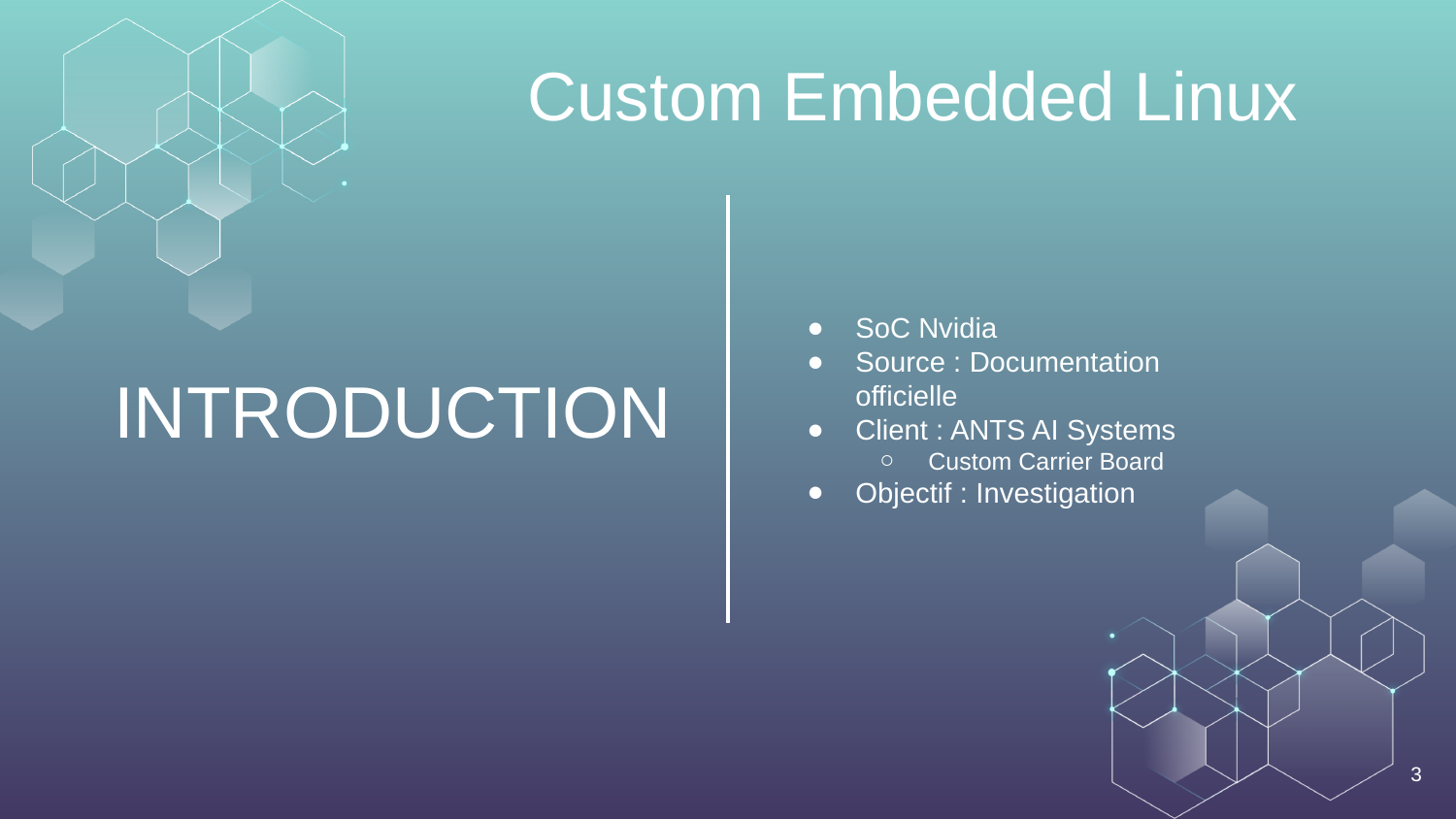

Custom Embedded Linux
SoC Nvidia
Source : Documentation officielle
Client : ANTS AI Systems
Custom Carrier Board
Objectif : Investigation
# INTRODUCTION
3